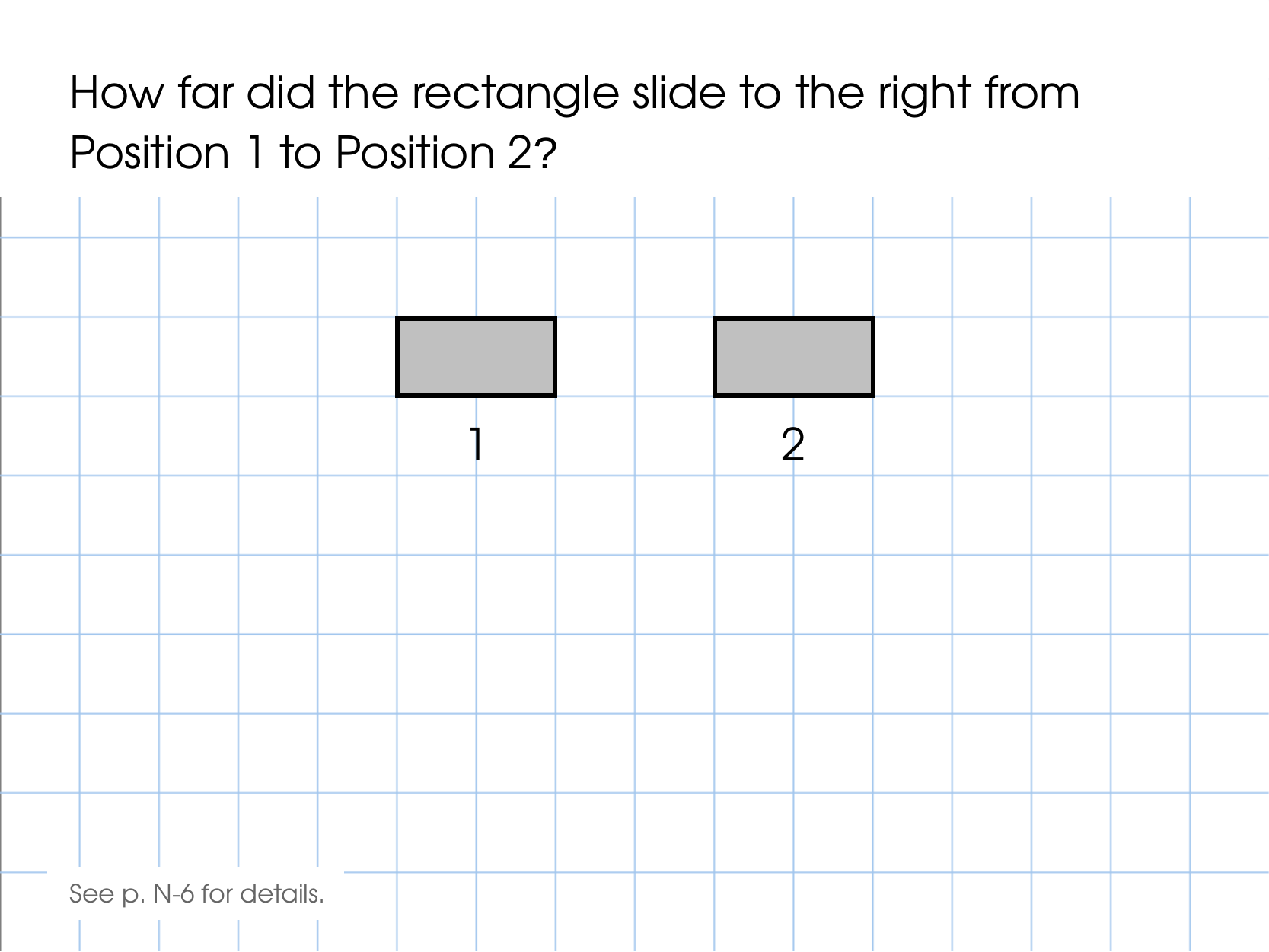

How far did the rectangle slide to the right from Position 1 to Position 2?

1

2

See p. N-6 for details.